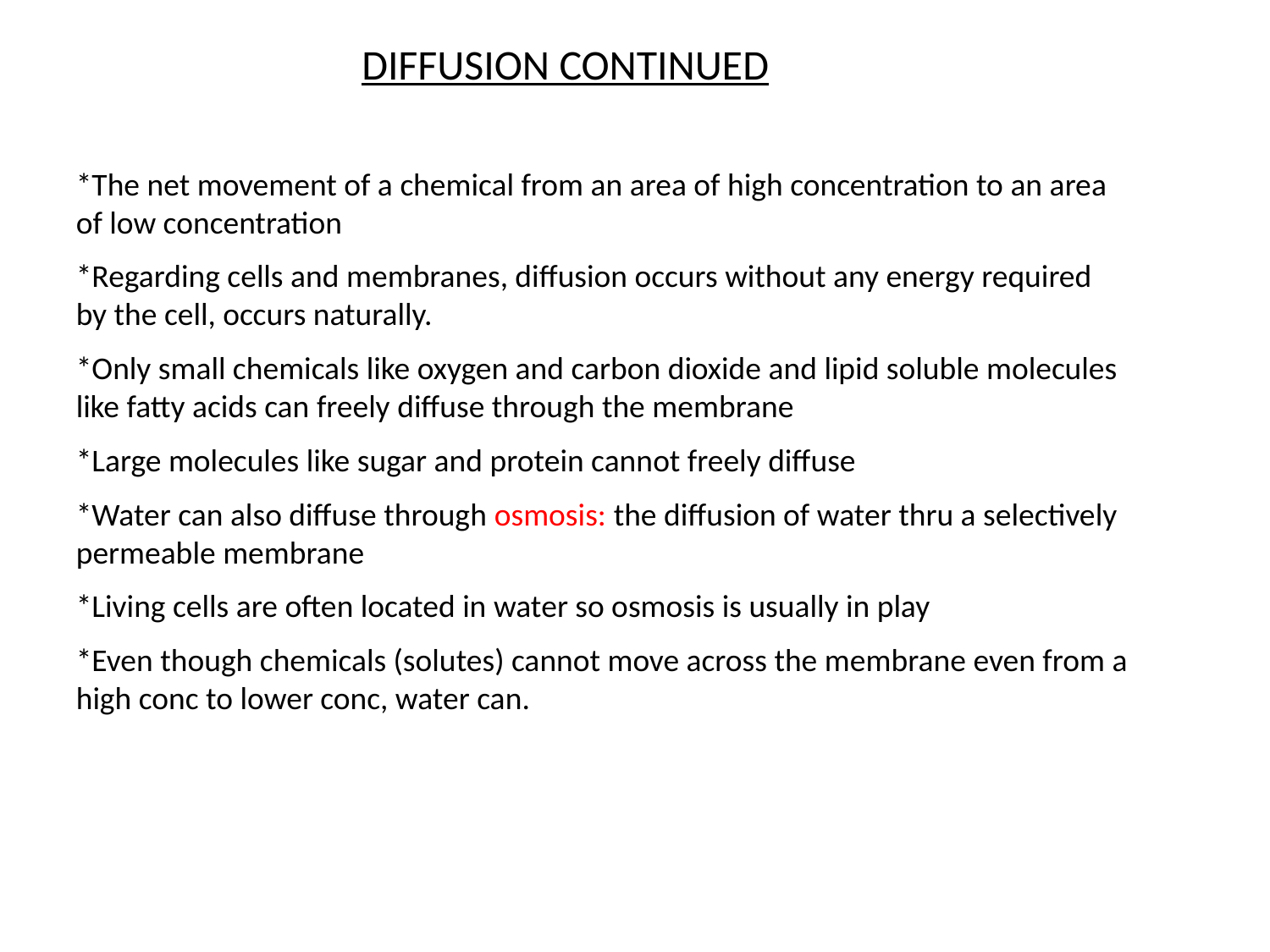

DIFFUSION CONTINUED
*The net movement of a chemical from an area of high concentration to an area of low concentration
*Regarding cells and membranes, diffusion occurs without any energy required by the cell, occurs naturally.
*Only small chemicals like oxygen and carbon dioxide and lipid soluble molecules like fatty acids can freely diffuse through the membrane
*Large molecules like sugar and protein cannot freely diffuse
*Water can also diffuse through osmosis: the diffusion of water thru a selectively permeable membrane
*Living cells are often located in water so osmosis is usually in play
*Even though chemicals (solutes) cannot move across the membrane even from a high conc to lower conc, water can.